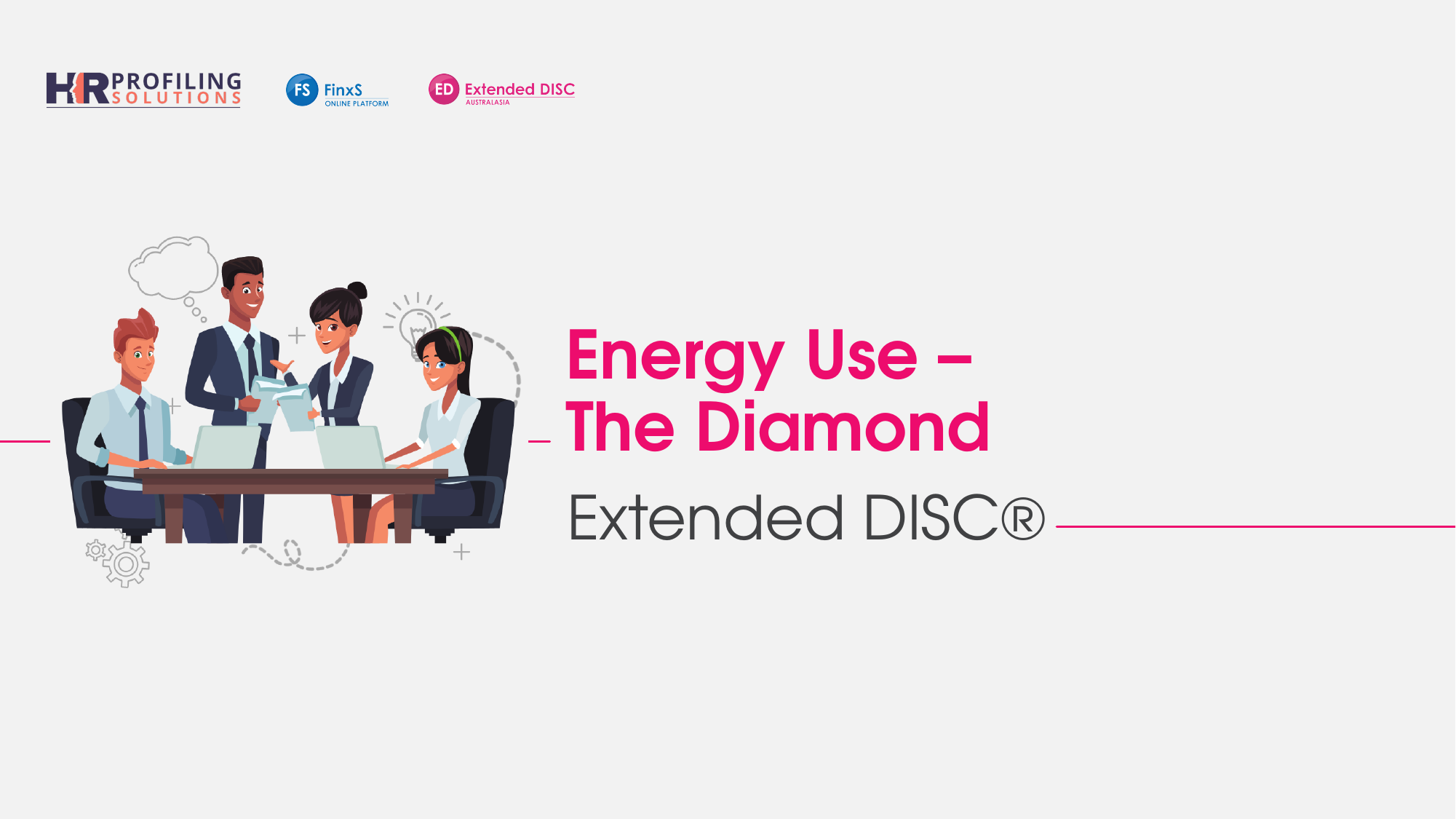

Energy Use –
The Diamond
Extended DISC®